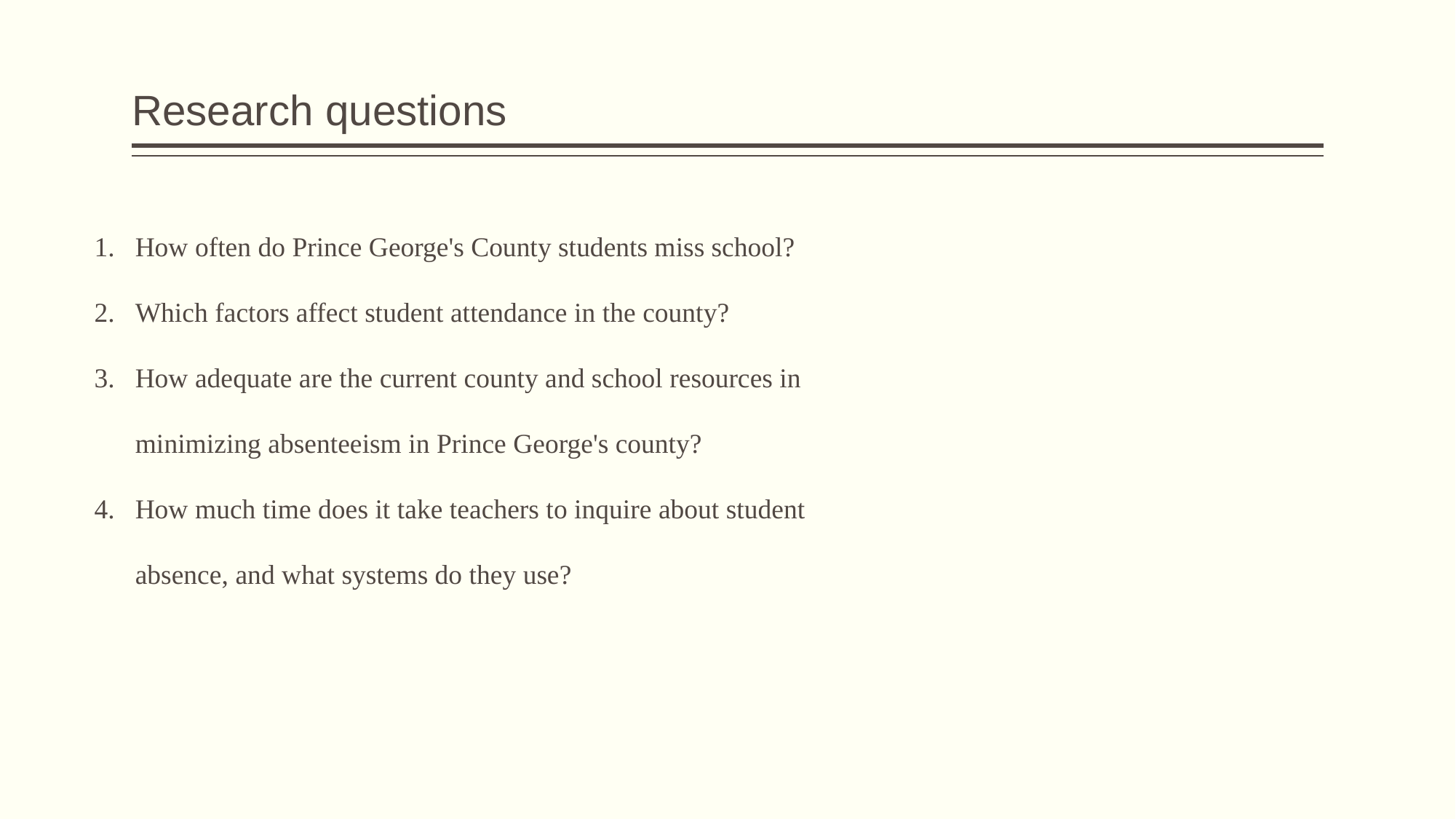

# Research questions
How often do Prince George's County students miss school?
Which factors affect student attendance in the county?
How adequate are the current county and school resources in minimizing absenteeism in Prince George's county?
How much time does it take teachers to inquire about student absence, and what systems do they use?